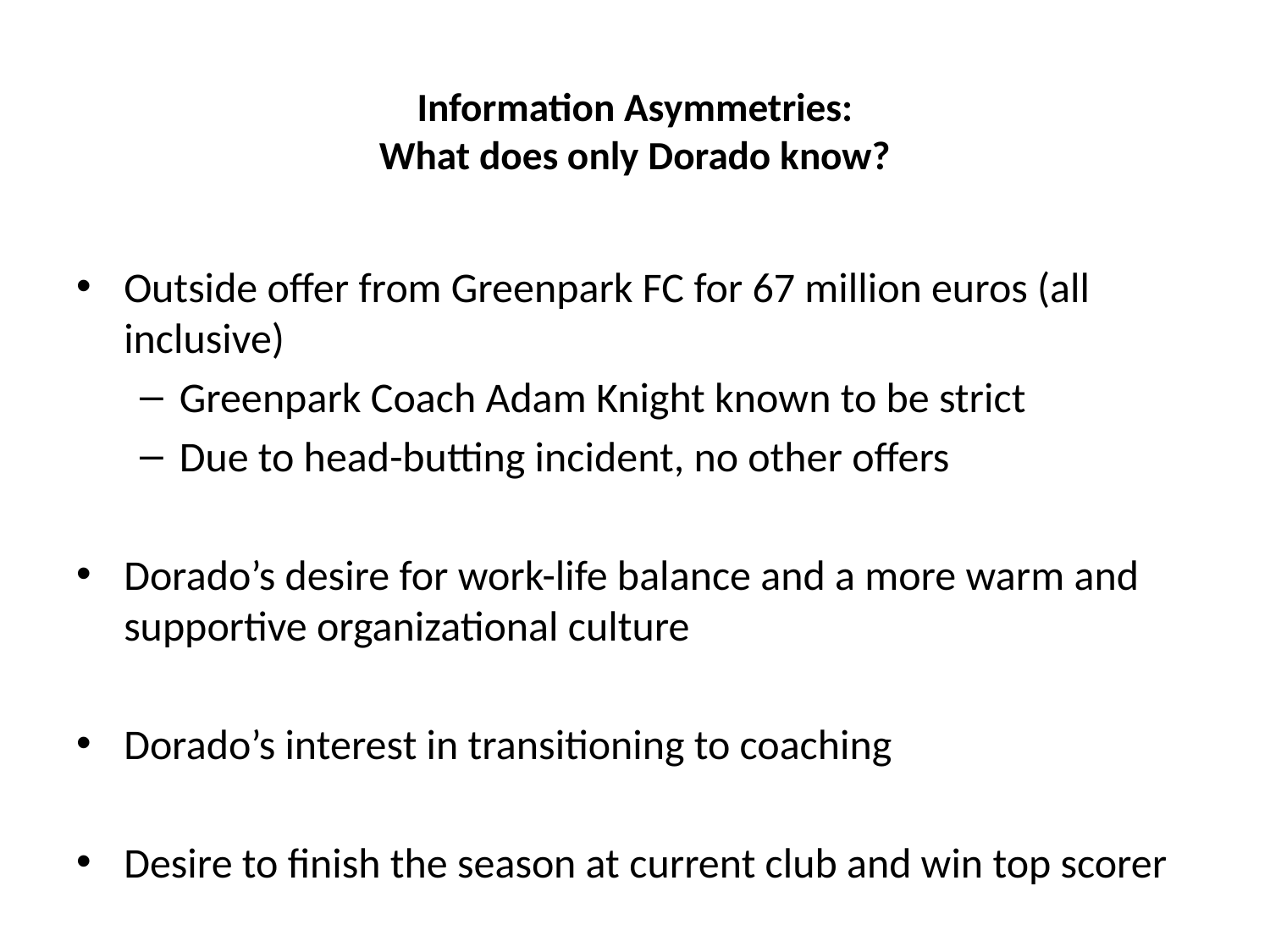

# Information Asymmetries: What does only Dorado know?
Outside offer from Greenpark FC for 67 million euros (all inclusive)
Greenpark Coach Adam Knight known to be strict
Due to head-butting incident, no other offers

Dorado’s desire for work-life balance and a more warm and supportive organizational culture

Dorado’s interest in transitioning to coaching

Desire to finish the season at current club and win top scorer